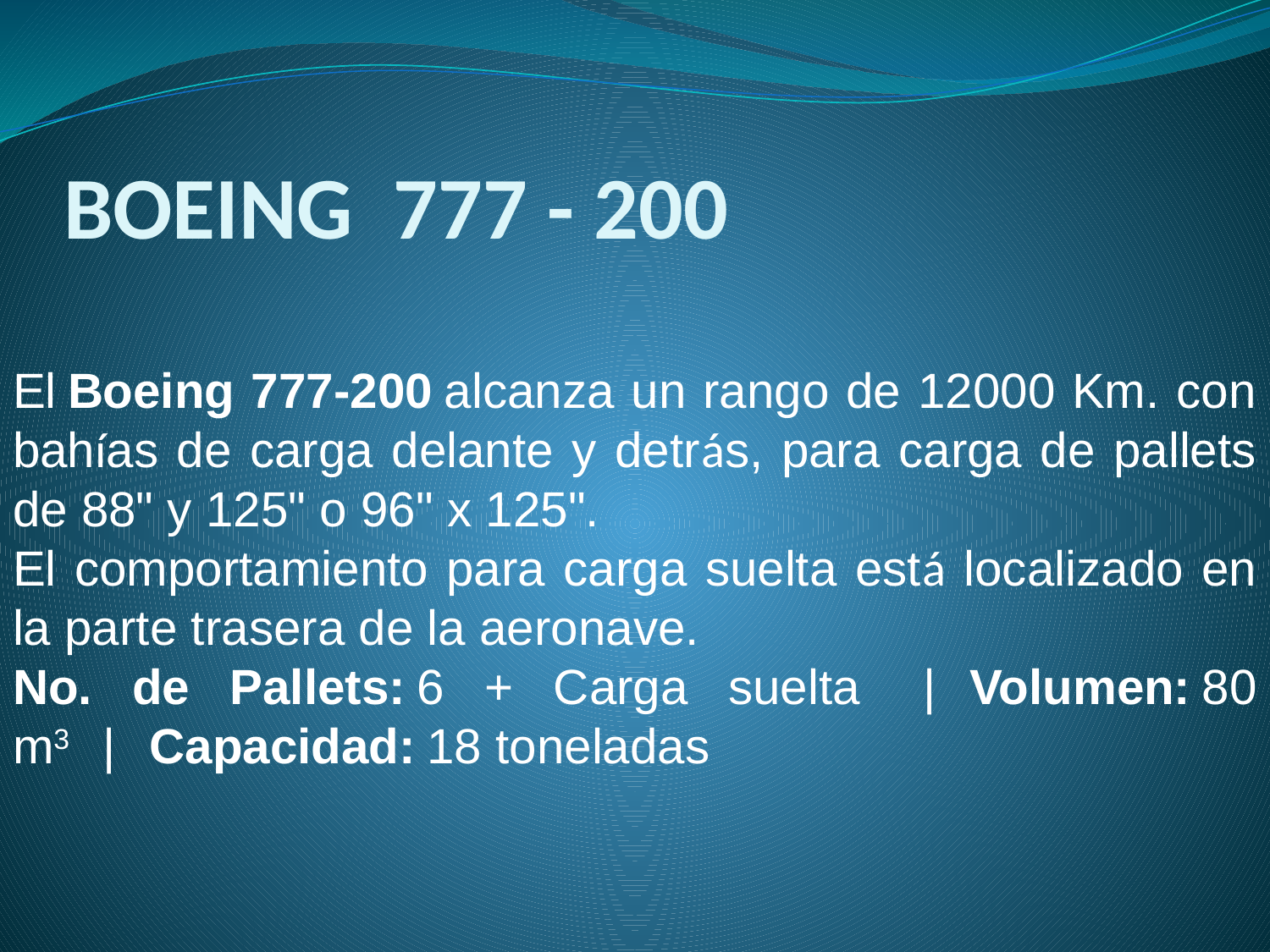

# BOEING  777 - 200
El Boeing 777-200 alcanza un rango de 12000 Km. con bahías de carga delante y detrás, para carga de pallets de 88" y 125" o 96" x 125".
El comportamiento para carga suelta está localizado en la parte trasera de la aeronave.
No. de Pallets: 6 + Carga suelta   |   Volumen: 80 m3   |   Capacidad: 18 toneladas